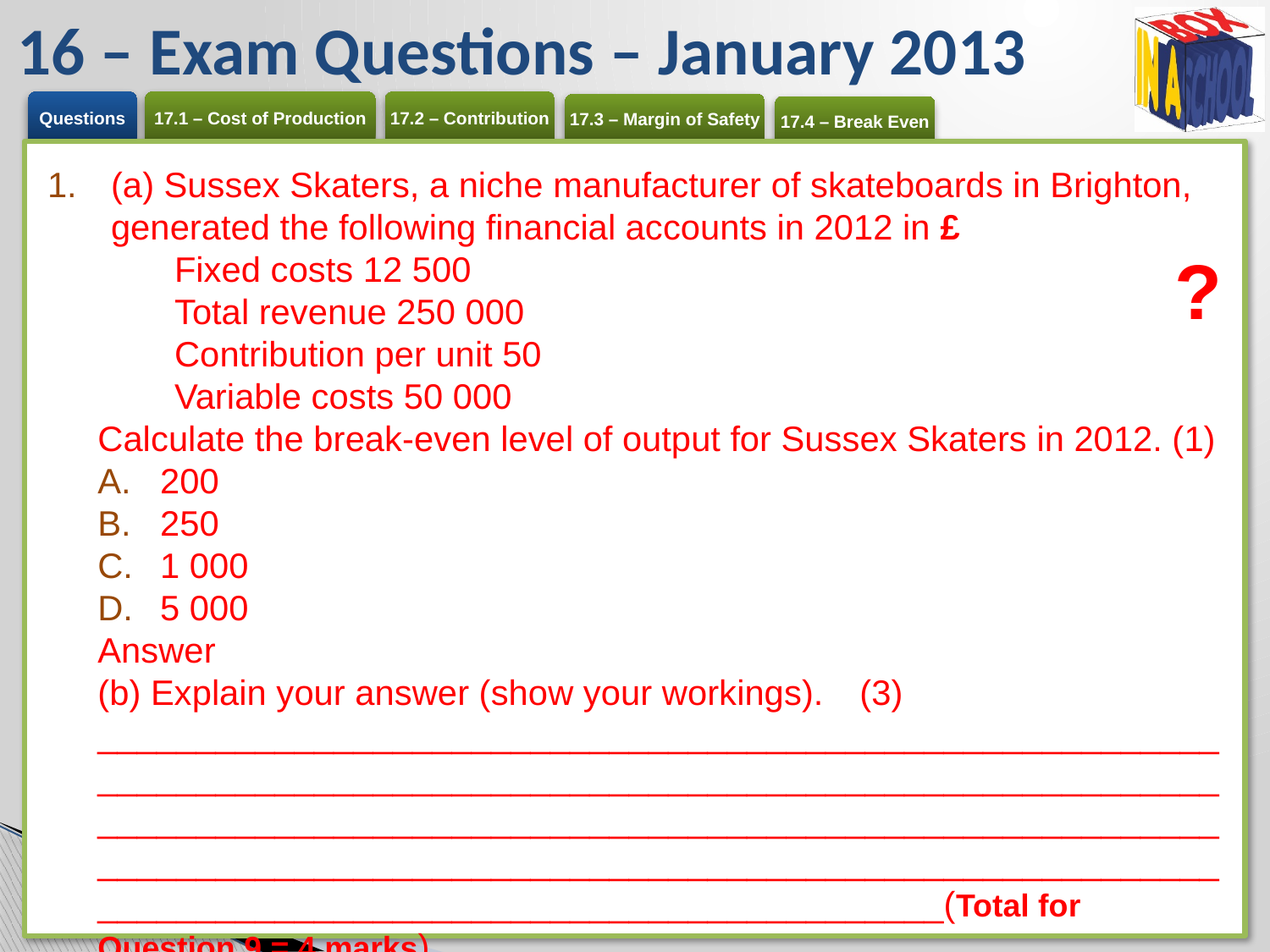

# 16 – Exam Questions – January 2013
(a) Sussex Skaters, a niche manufacturer of skateboards in Brighton, generated the following financial accounts in 2012 in £
	Fixed costs 12 500
	Total revenue 250 000
	Contribution per unit 50
	Variable costs 50 000
Calculate the break-even level of output for Sussex Skaters in 2012. (1)
200
250
1 000
5 000
Answer
(b) Explain your answer (show your workings).	(3)
_______________________________________________________________________________________________________________________________________________________________________________________________________________________________________________________________________________(Total for Question 9 = 4 marks)
?